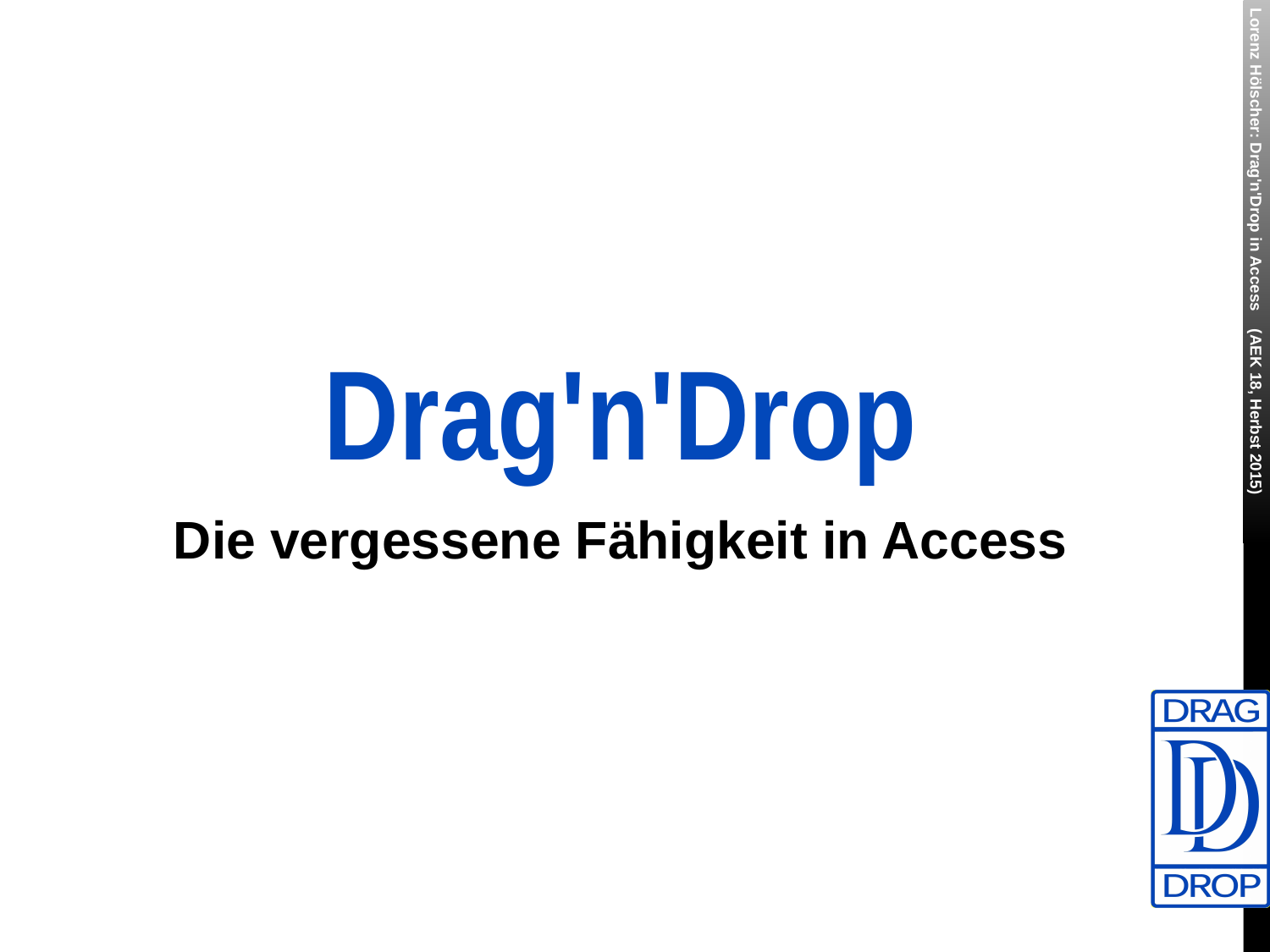

# Drag'n'Drop
Die vergessene Fähigkeit in Access